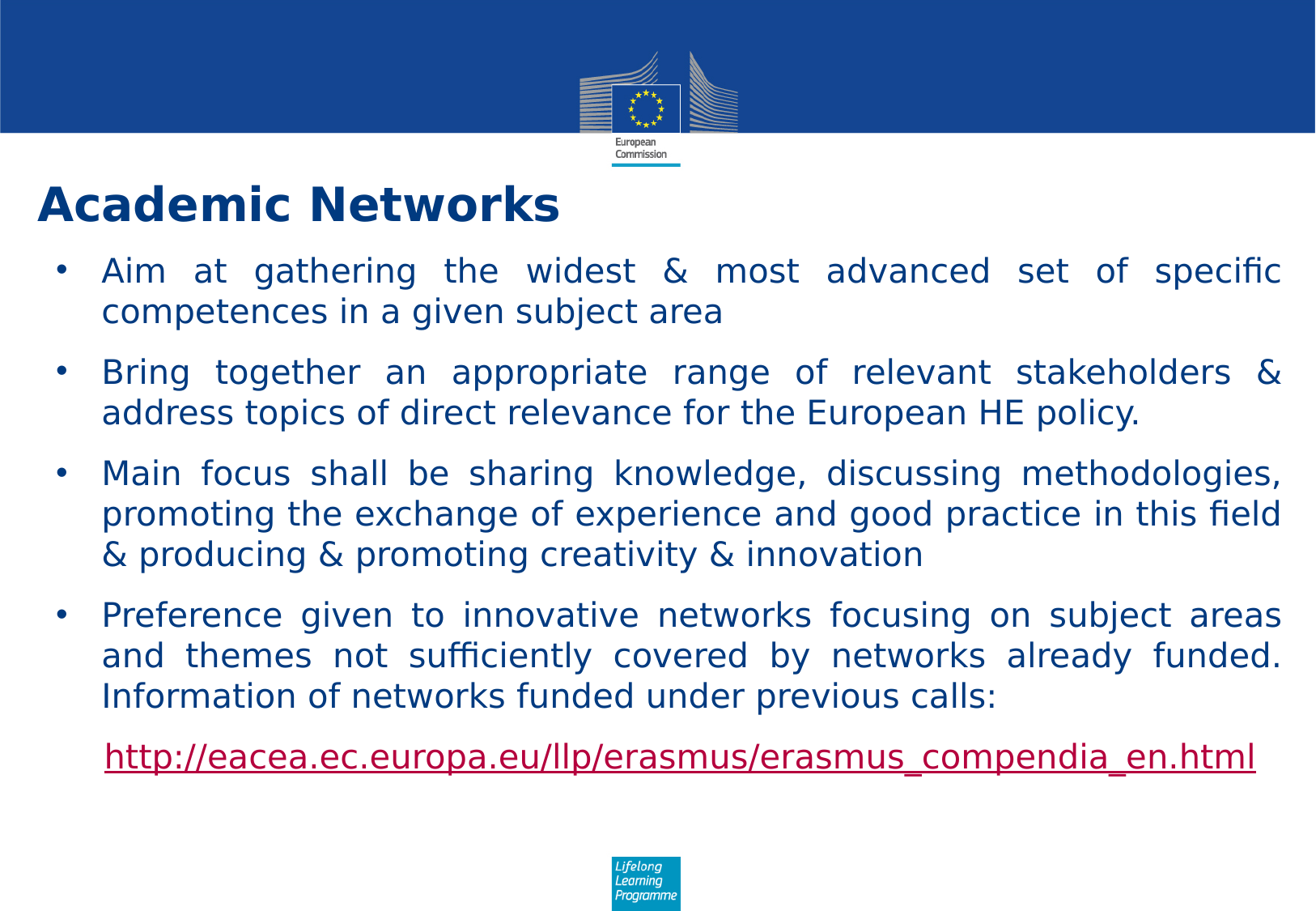

# Academic Networks
Aim at gathering the widest & most advanced set of specific competences in a given subject area
Bring together an appropriate range of relevant stakeholders & address topics of direct relevance for the European HE policy.
Main focus shall be sharing knowledge, discussing methodologies, promoting the exchange of experience and good practice in this field & producing & promoting creativity & innovation
Preference given to innovative networks focusing on subject areas and themes not sufficiently covered by networks already funded. Information of networks funded under previous calls:
http://eacea.ec.europa.eu/llp/erasmus/erasmus_compendia_en.html